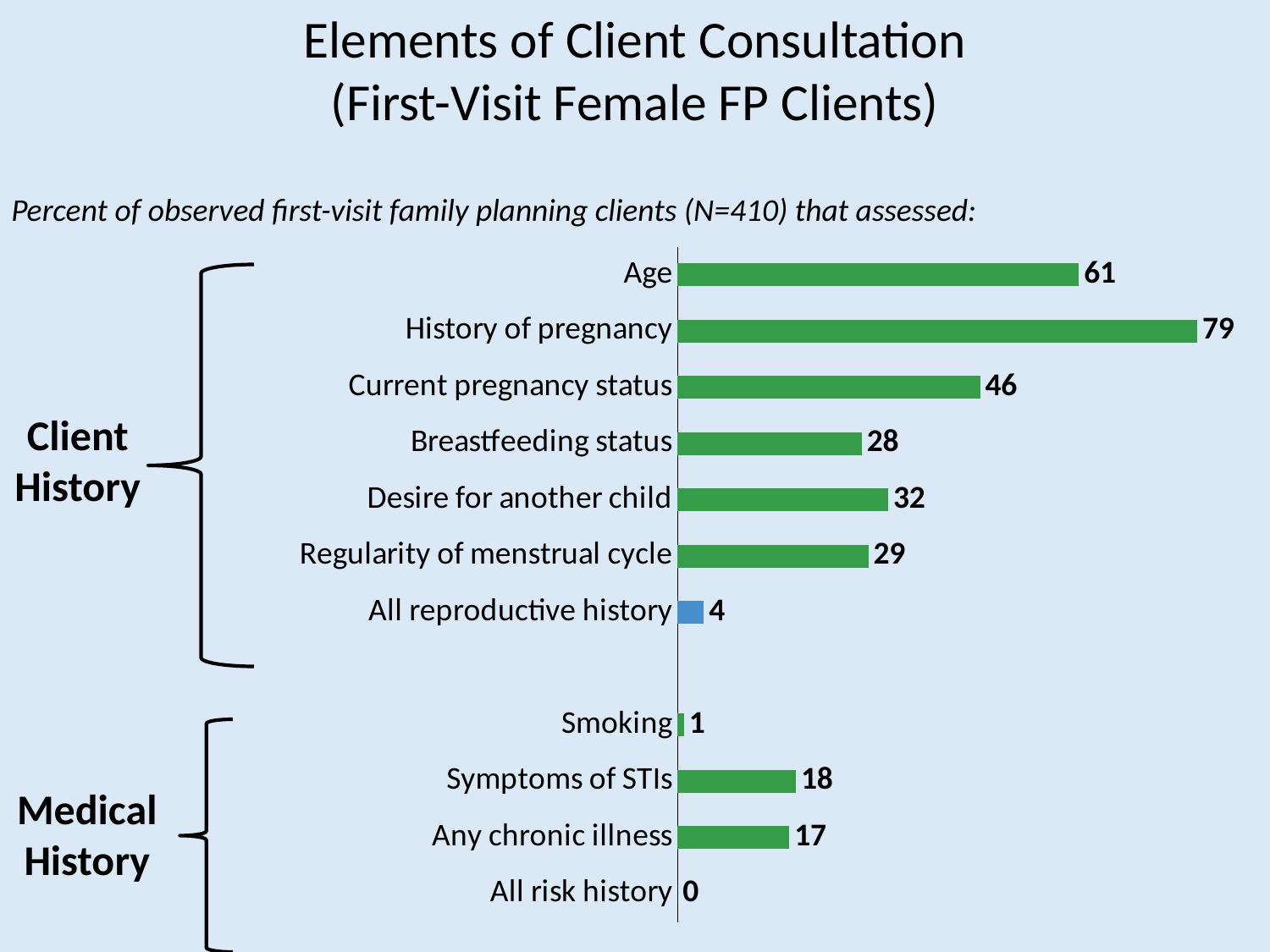

# Elements of Client Consultation (First-Visit Female FP Clients)
Percent of observed first-visit family planning clients (N=410) that assessed:

### Chart

| Category | Series 1 |
|---|---|
| All risk history | 0.0 |
| Any chronic illness | 17.0 |
| Symptoms of STIs | 18.0 |
| Smoking | 1.0 |
|  | None |
| All reproductive history | 4.0 |
| Regularity of menstrual cycle | 29.0 |
| Desire for another child | 32.0 |
| Breastfeeding status | 28.0 |
| Current pregnancy status | 46.0 |
| History of pregnancy | 79.0 |
| Age | 61.0 |
Client History

Medical History